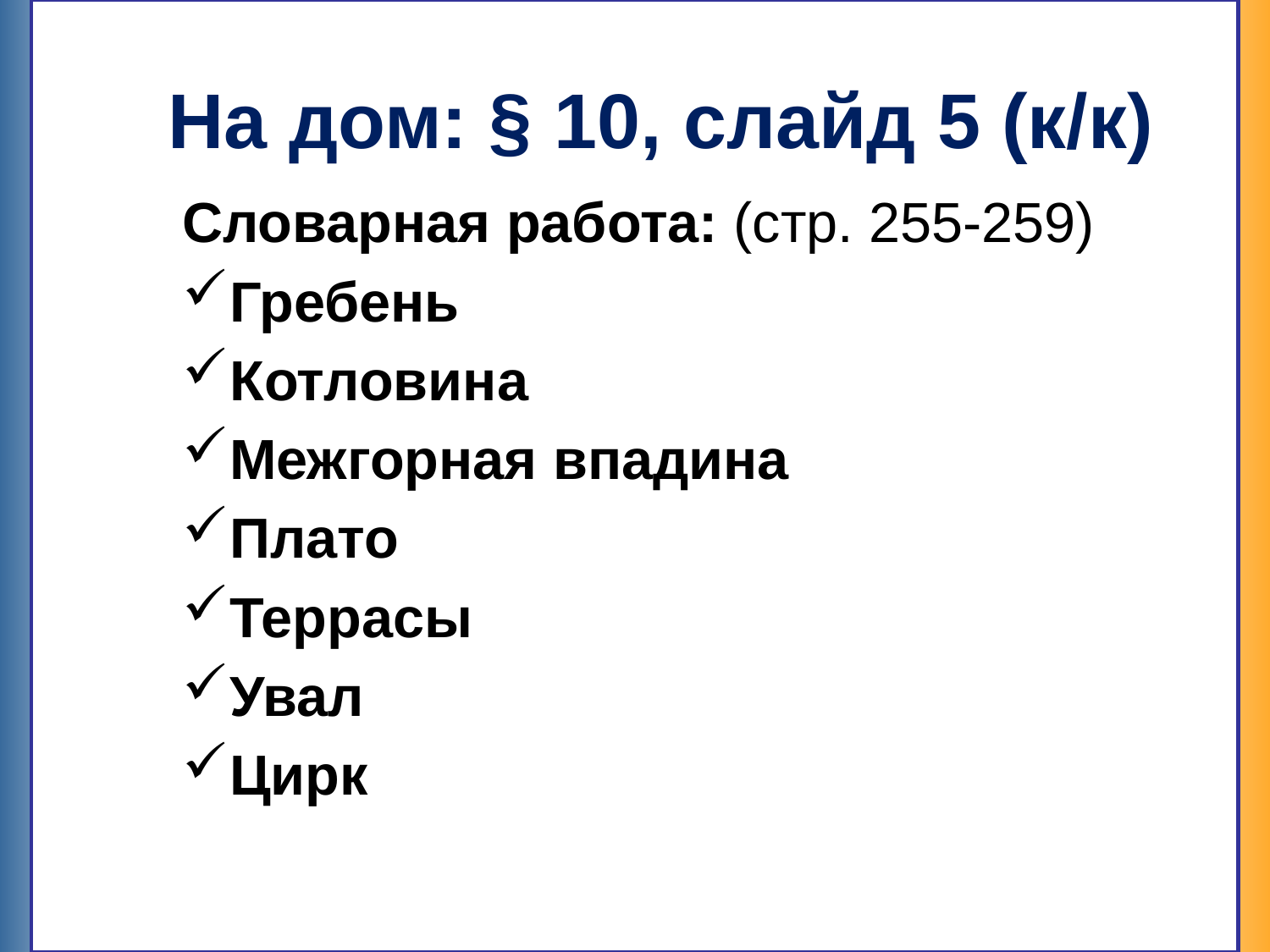

# На дом: § 10, слайд 5 (к/к)
Словарная работа: (стр. 255-259)
Гребень
Котловина
Межгорная впадина
Плато
Террасы
Увал
Цирк